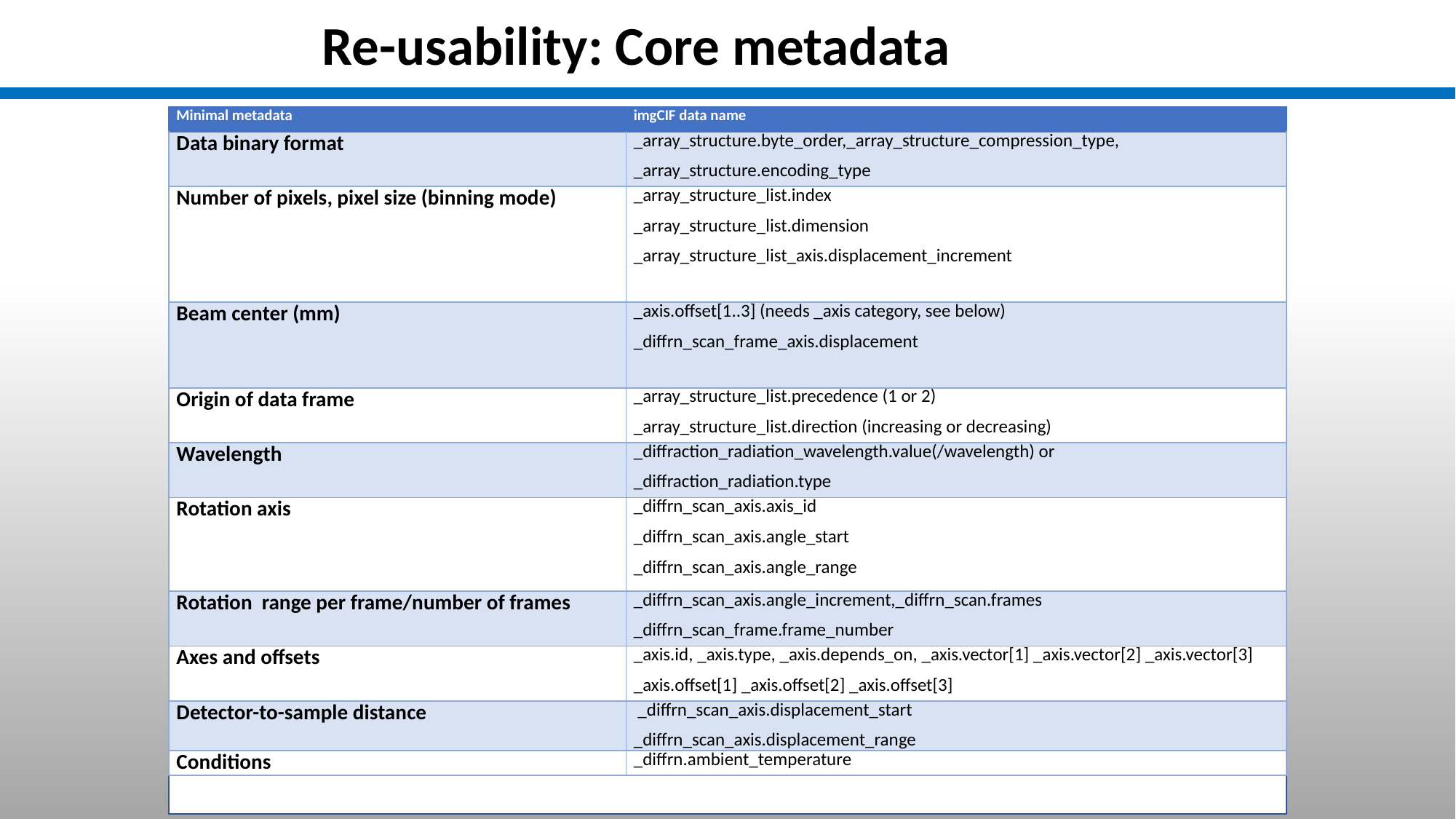

Re-usability: Core metadata

| Minimal metadata | imgCIF data name |
| --- | --- |
| Data binary format | \_array\_structure.byte\_order,\_array\_structure\_compression\_type, \_array\_structure.encoding\_type |
| Number of pixels, pixel size (binning mode) | \_array\_structure\_list.index \_array\_structure\_list.dimension \_array\_structure\_list\_axis.displacement\_increment |
| Beam center (mm) | \_axis.offset[1..3] (needs \_axis category, see below) \_diffrn\_scan\_frame\_axis.displacement |
| Origin of data frame | \_array\_structure\_list.precedence (1 or 2) \_array\_structure\_list.direction (increasing or decreasing) |
| Wavelength | \_diffraction\_radiation\_wavelength.value(/wavelength) or \_diffraction\_radiation.type |
| Rotation axis | \_diffrn\_scan\_axis.axis\_id \_diffrn\_scan\_axis.angle\_start \_diffrn\_scan\_axis.angle\_range |
| Rotation range per frame/number of frames | \_diffrn\_scan\_axis.angle\_increment,\_diffrn\_scan.frames \_diffrn\_scan\_frame.frame\_number |
| Axes and offsets | \_axis.id, \_axis.type, \_axis.depends\_on, \_axis.vector[1] \_axis.vector[2] \_axis.vector[3] \_axis.offset[1] \_axis.offset[2] \_axis.offset[3] |
| Detector-to-sample distance | \_diffrn\_scan\_axis.displacement\_start \_diffrn\_scan\_axis.displacement\_range |
| Conditions | \_diffrn.ambient\_temperature |